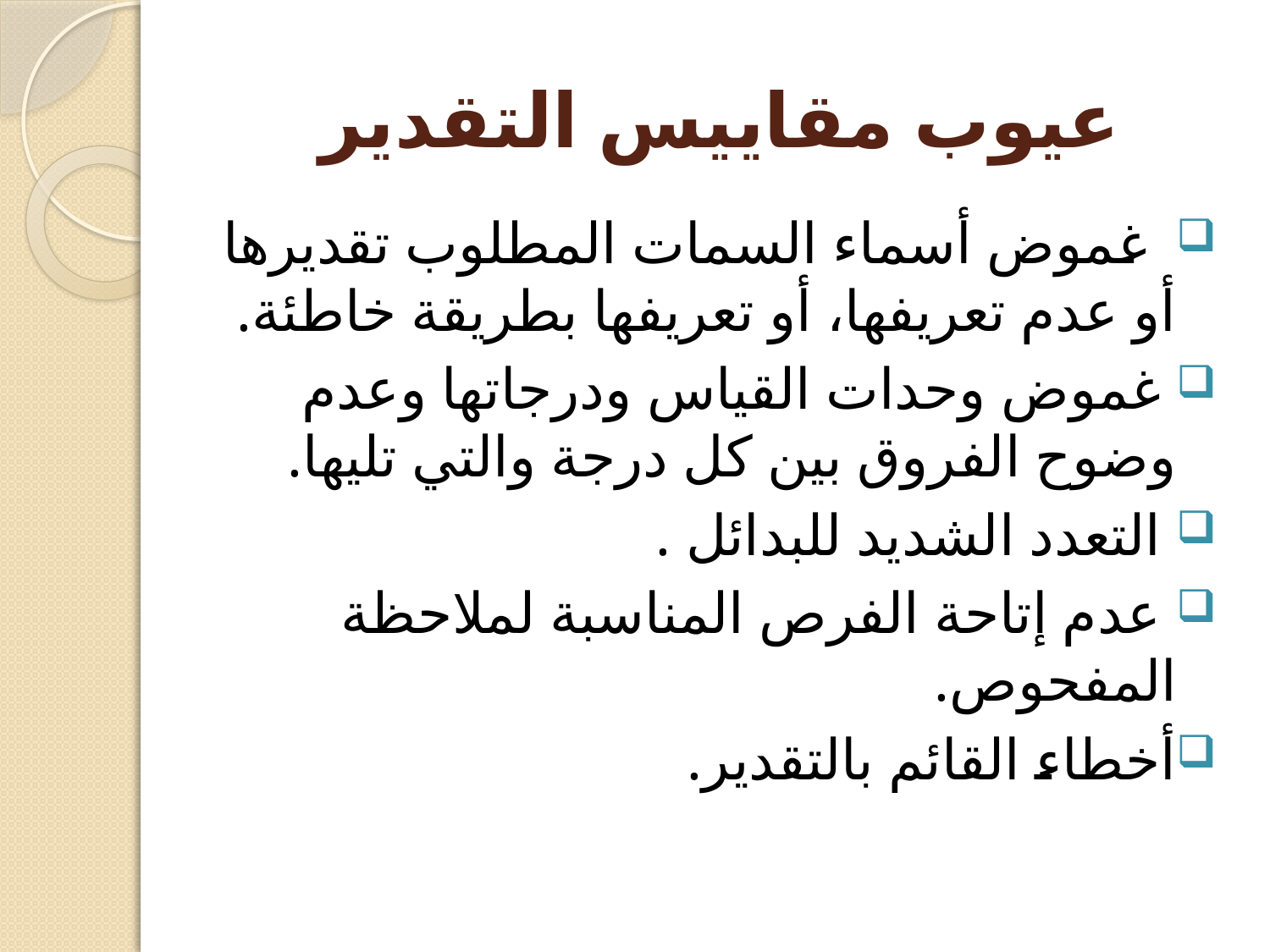

# عيوب مقاييس التقدير
  غموض أسماء السمات المطلوب تقديرها أو عدم تعريفها، أو تعريفها بطريقة خاطئة.
 غموض وحدات القياس ودرجاتها وعدم وضوح الفروق بين كل درجة والتي تليها.
 التعدد الشديد للبدائل .
 عدم إتاحة الفرص المناسبة لملاحظة المفحوص.
أخطاء القائم بالتقدير.